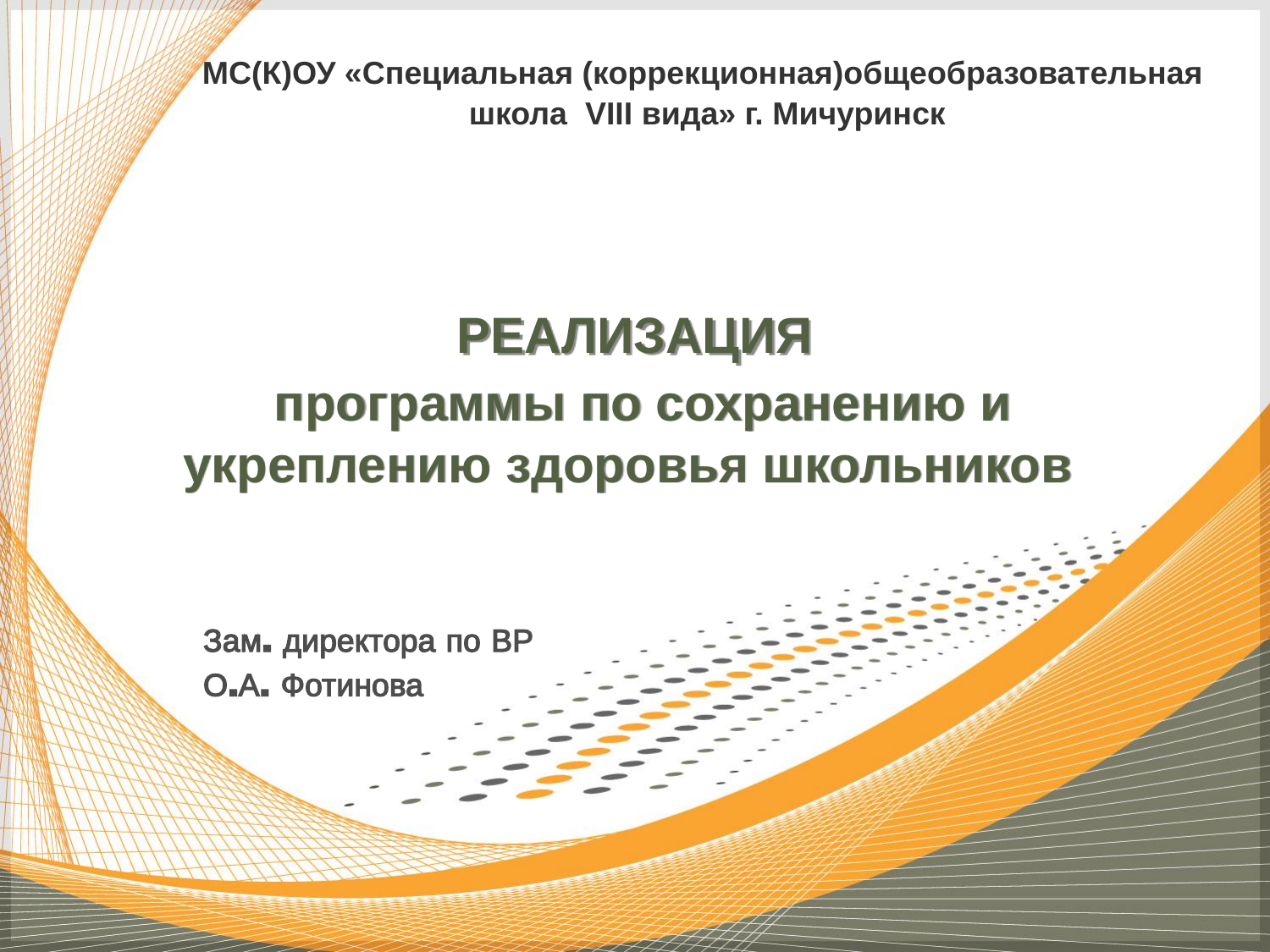

МС(К)ОУ «Специальная (коррекционная)общеобразовательная
школа  VIII вида» г. Мичуринск
РЕАЛИЗАЦИЯ
 программы по сохранению и укреплению здоровья школьников
Зам. директора по ВР
О.А. Фотинова